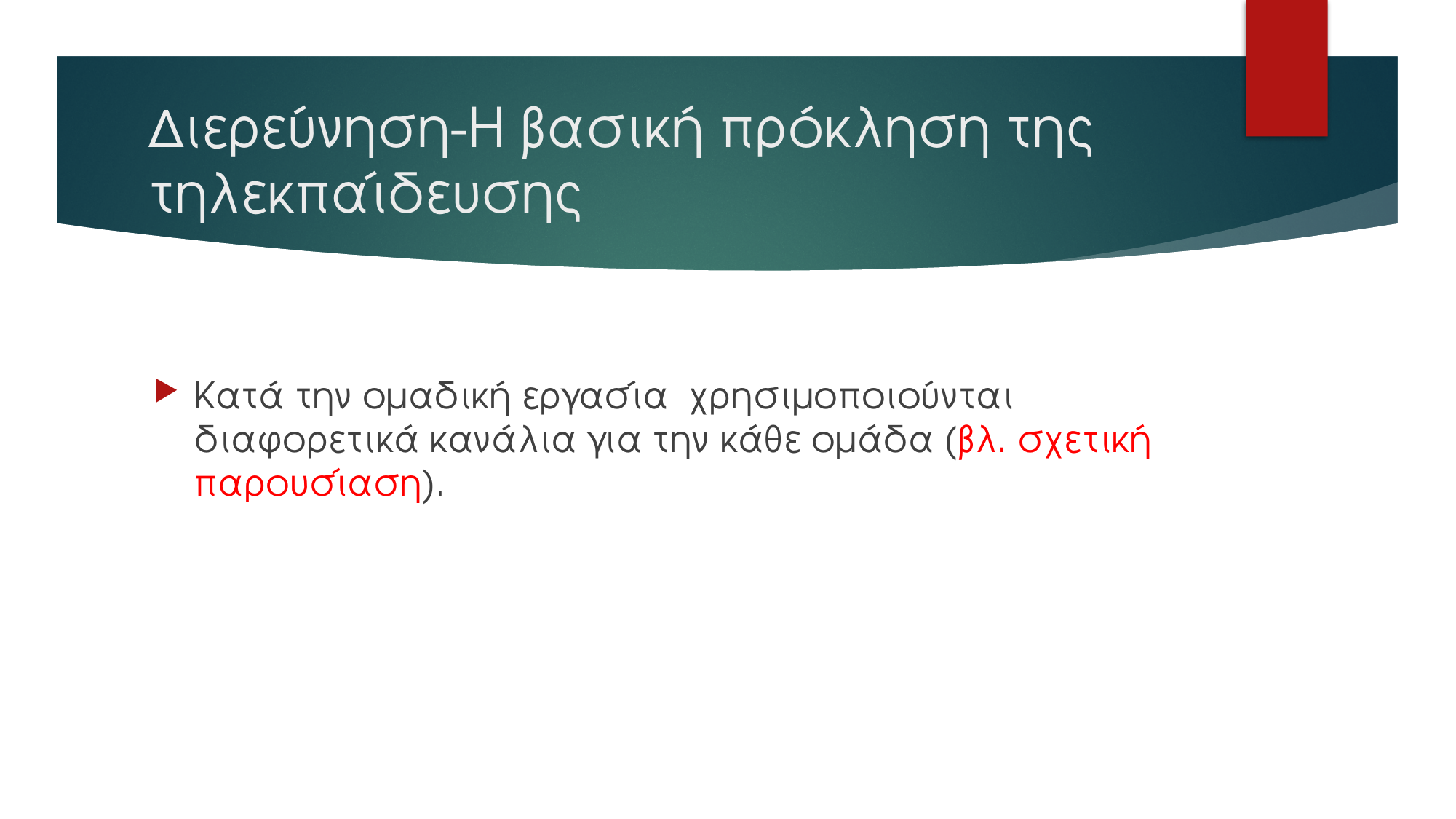

# Διερεύνηση-Η βασική πρόκληση της τηλεκπαίδευσης
Κατά την ομαδική εργασία  χρησιμοποιούνται διαφορετικά κανάλια για την κάθε ομάδα (βλ. σχετική παρουσίαση).